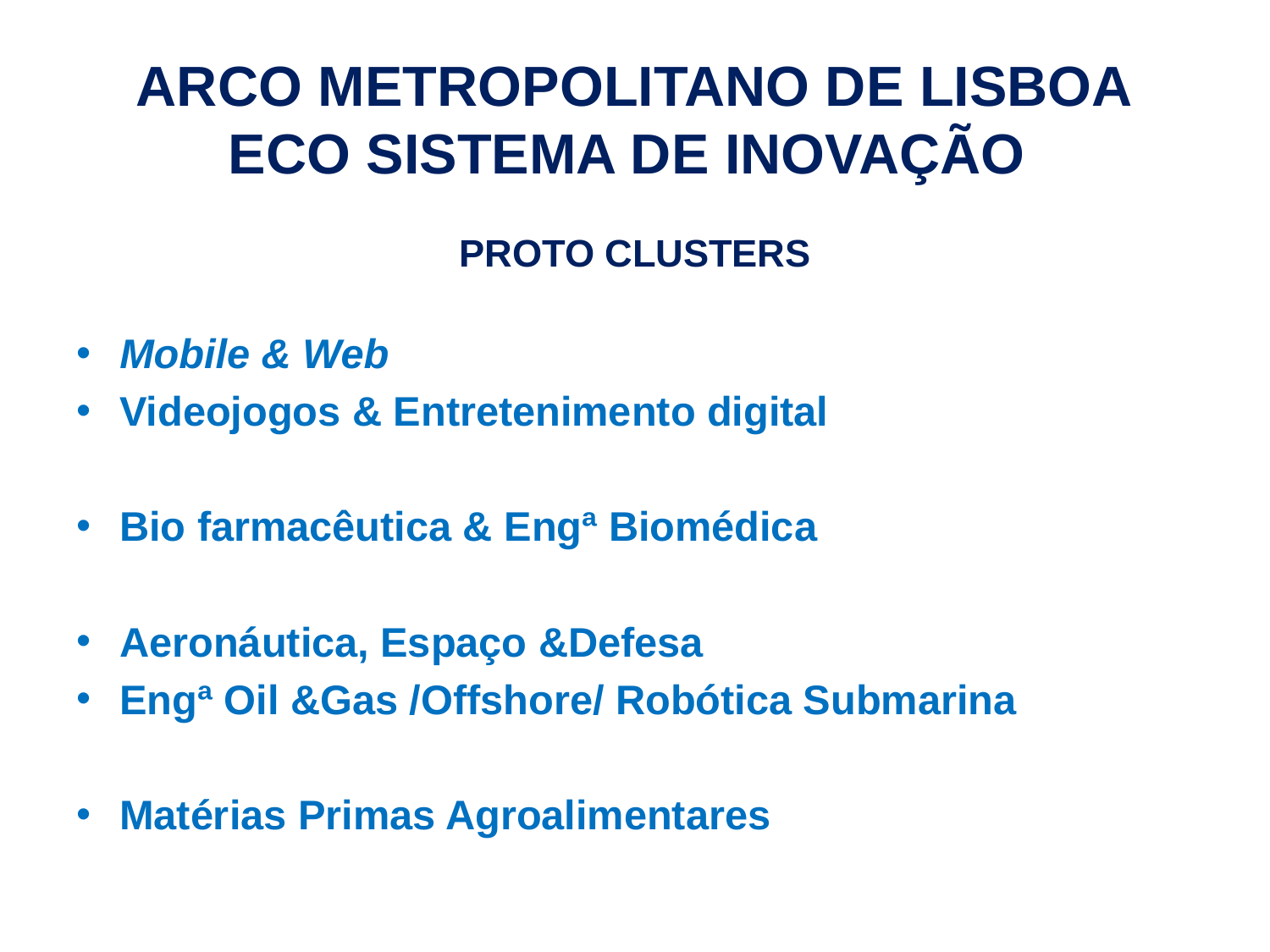

# Arco Metropolitano de Lisboa Eco sistema de inovação
Proto clusters

Mobile & Web
Videojogos & Entretenimento digital

Bio farmacêutica & Engª Biomédica

Aeronáutica, Espaço &Defesa
Engª Oil &Gas /Offshore/ Robótica Submarina

Matérias Primas Agroalimentares